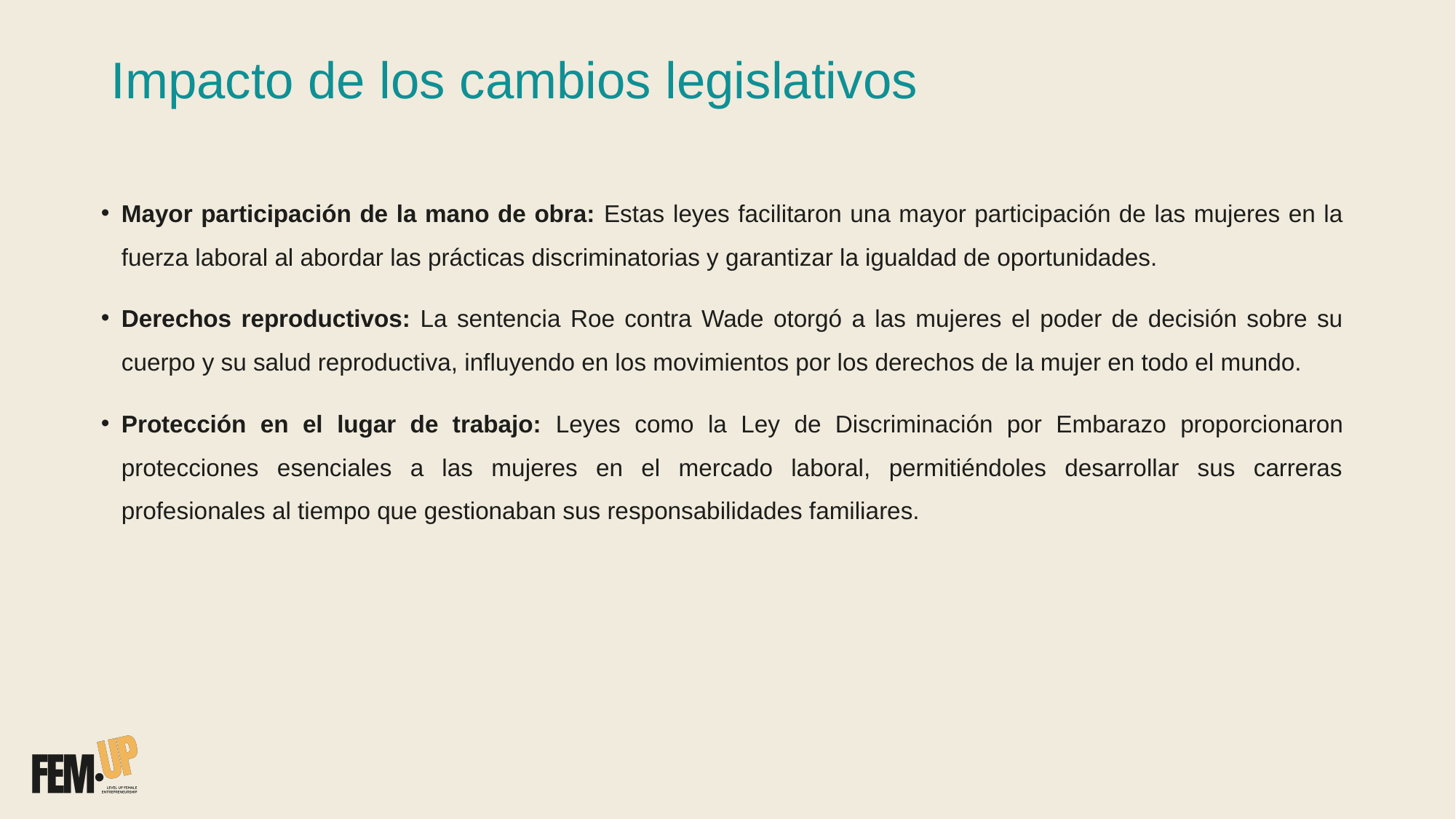

# Impacto de los cambios legislativos
Mayor participación de la mano de obra: Estas leyes facilitaron una mayor participación de las mujeres en la fuerza laboral al abordar las prácticas discriminatorias y garantizar la igualdad de oportunidades.
Derechos reproductivos: La sentencia Roe contra Wade otorgó a las mujeres el poder de decisión sobre su cuerpo y su salud reproductiva, influyendo en los movimientos por los derechos de la mujer en todo el mundo.
Protección en el lugar de trabajo: Leyes como la Ley de Discriminación por Embarazo proporcionaron protecciones esenciales a las mujeres en el mercado laboral, permitiéndoles desarrollar sus carreras profesionales al tiempo que gestionaban sus responsabilidades familiares.